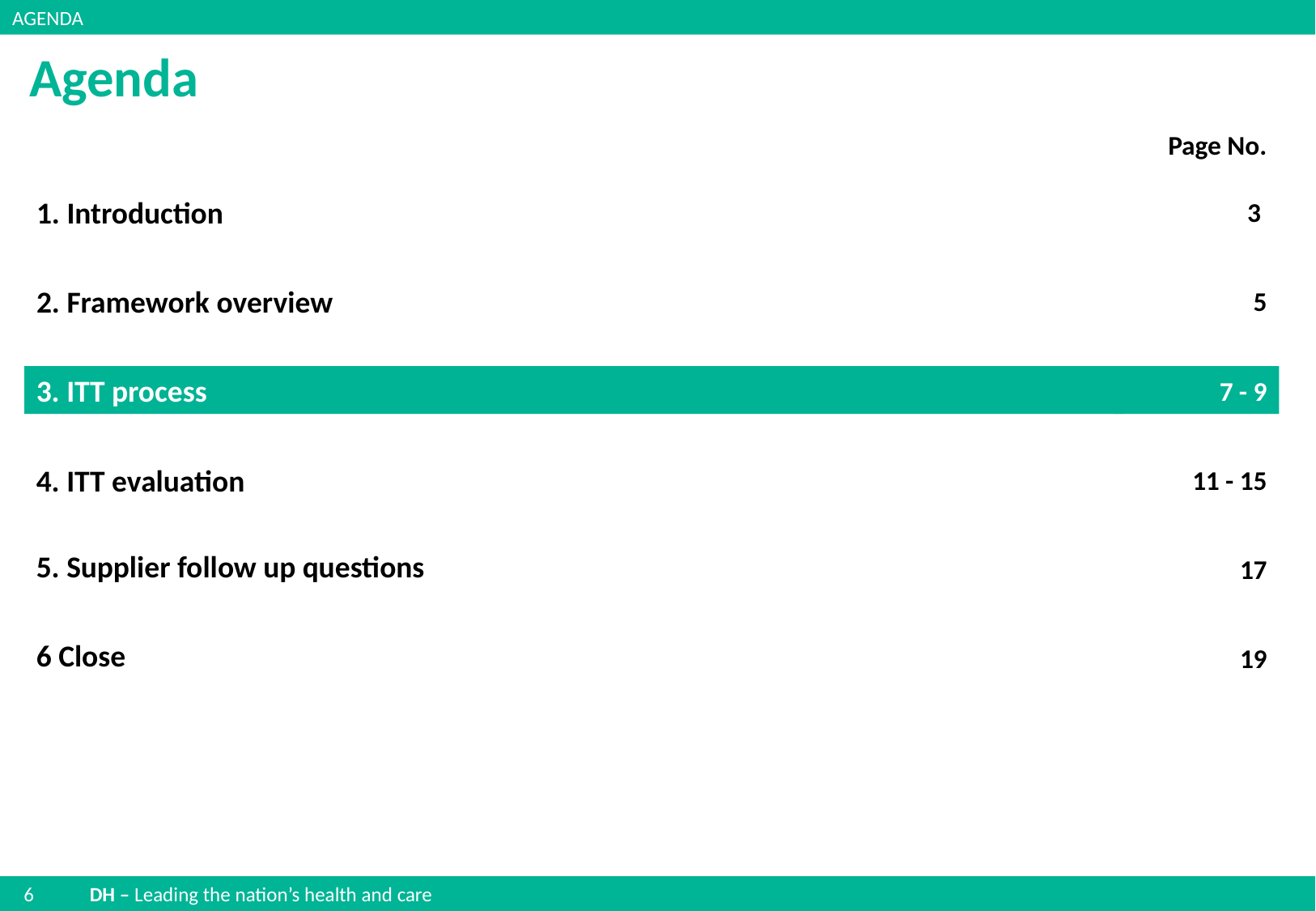

AGENDA
# Agenda
Page No.
1. Introduction
3
2. Framework overview
5
3. ITT process
7 - 9
4. ITT evaluation
11 - 15
5. Supplier follow up questions
17
6 Close
19